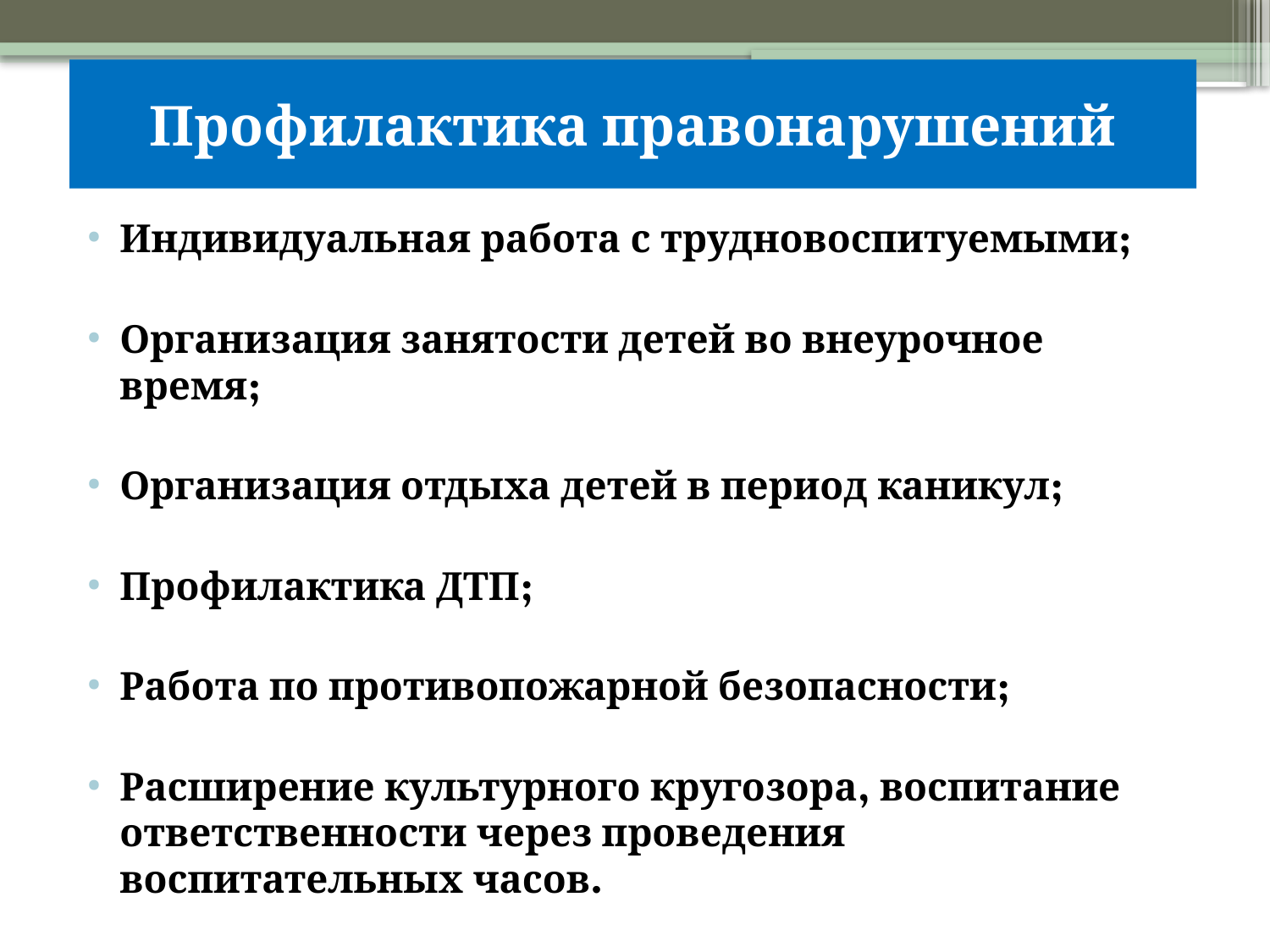

Профилактика правонарушений
#
Индивидуальная работа с трудновоспитуемыми;

Организация занятости детей во внеурочное время;

Организация отдыха детей в период каникул;

Профилактика ДТП;

Работа по противопожарной безопасности;

Расширение культурного кругозора, воспитание ответственности через проведения воспитательных часов.